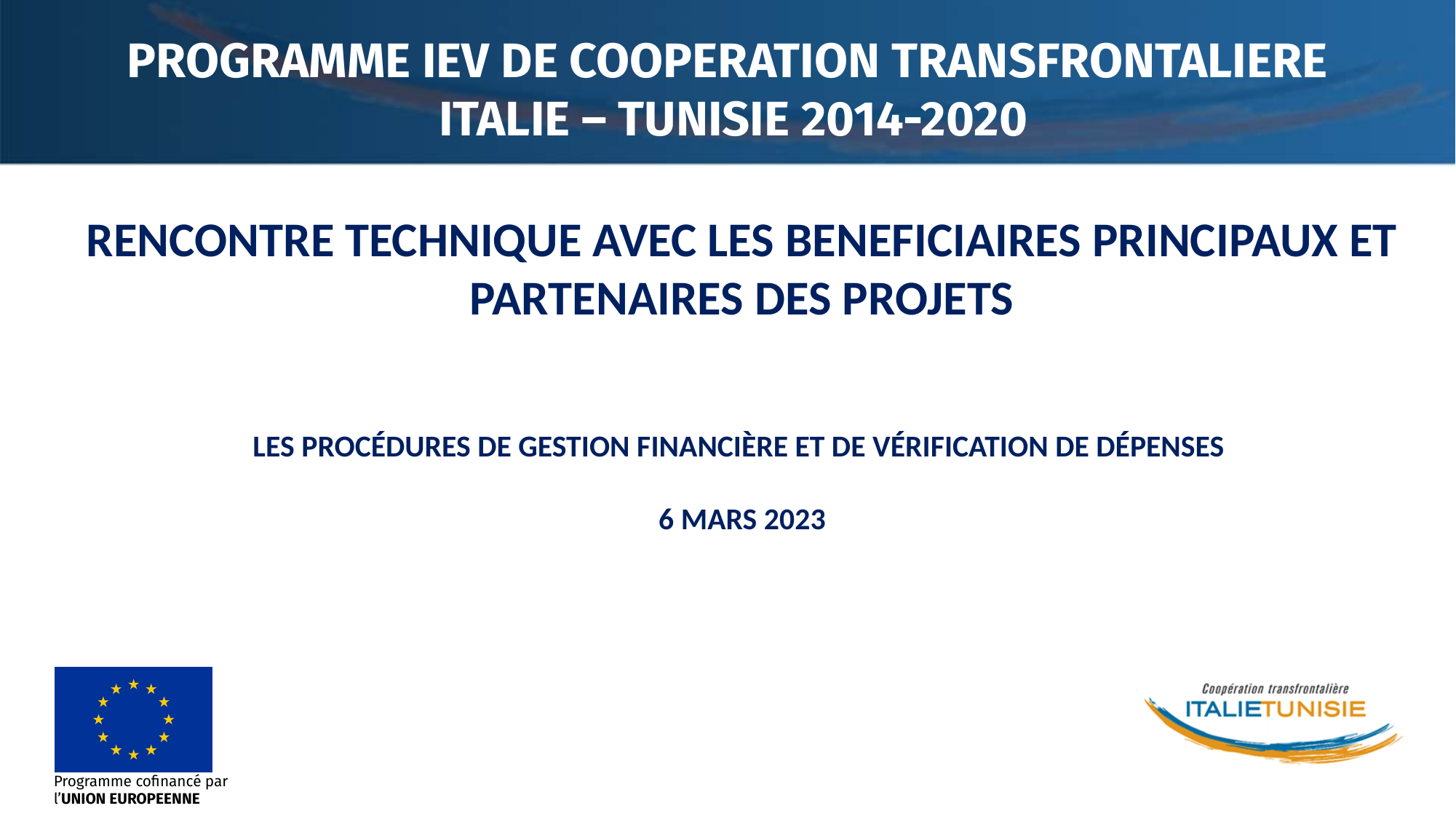

PROGRAMME IEV DE COOPERATION TRANSFRONTALIERE
 ITALIE – TUNISIE 2014-2020
RENCONTRE TECHNIQUE AVEC LES BENEFICIAIRES PRINCIPAUX ET PARTENAIRES DES PROJETS

Les procédures de gestion financière et de vérification de dépenses

6 mars 2023